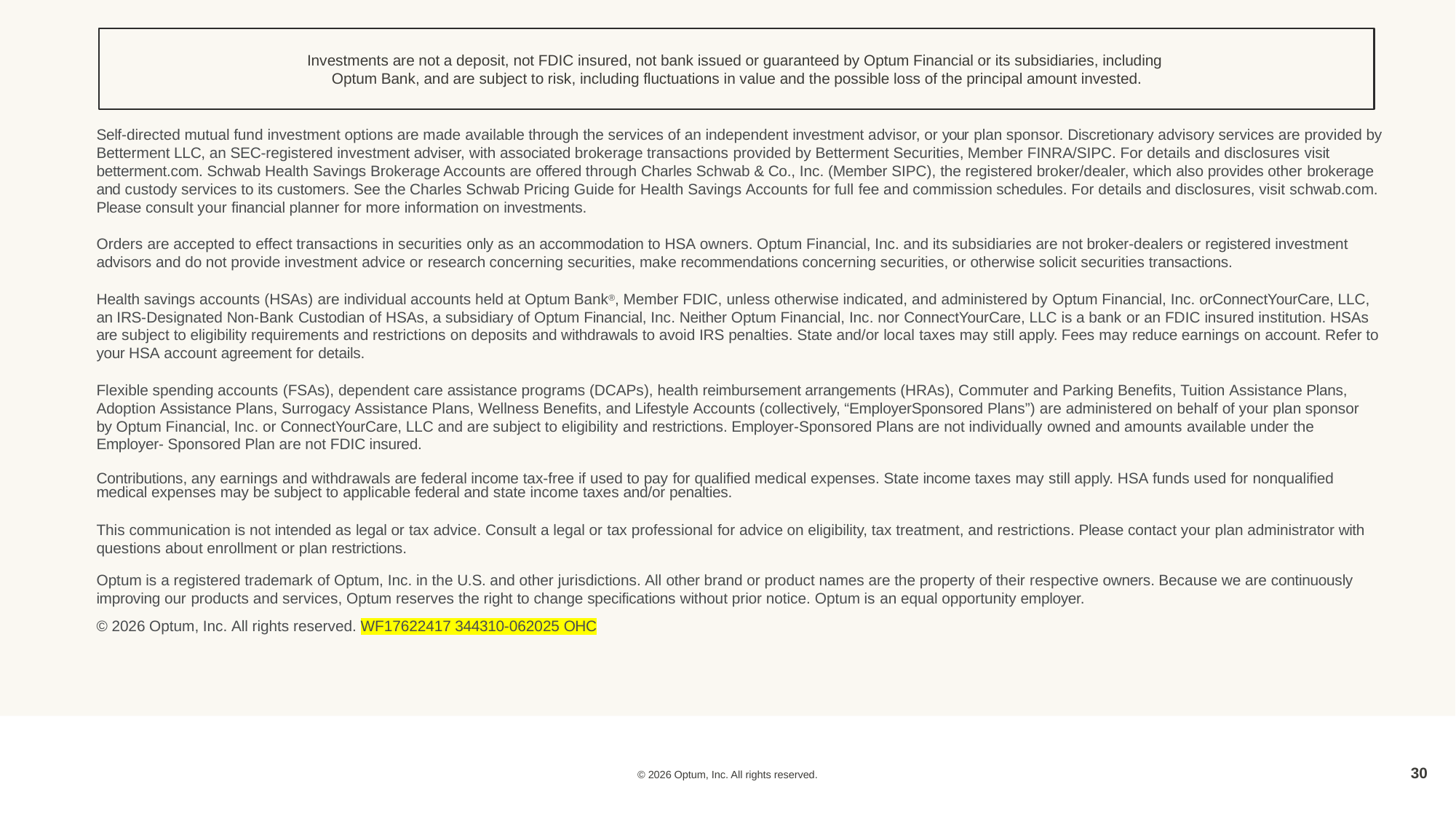

Investments are not a deposit, not FDIC insured, not bank issued or guaranteed by Optum Financial or its subsidiaries, including
Optum Bank, and are subject to risk, including fluctuations in value and the possible loss of the principal amount invested.
Self-directed mutual fund investment options are made available through the services of an independent investment advisor, or your plan sponsor. Discretionary advisory services are provided by Betterment LLC, an SEC-registered investment adviser, with associated brokerage transactions provided by Betterment Securities, Member FINRA/SIPC. For details and disclosures visit betterment.com. Schwab Health Savings Brokerage Accounts are offered through Charles Schwab & Co., Inc. (Member SIPC), the registered broker/dealer, which also provides other brokerage and custody services to its customers. See the Charles Schwab Pricing Guide for Health Savings Accounts for full fee and commission schedules. For details and disclosures, visit schwab.com. Please consult your financial planner for more information on investments.

Orders are accepted to effect transactions in securities only as an accommodation to HSA owners. Optum Financial, Inc. and its subsidiaries are not broker-dealers or registered investment advisors and do not provide investment advice or research concerning securities, make recommendations concerning securities, or otherwise solicit securities transactions.

Health savings accounts (HSAs) are individual accounts held at Optum Bank®, Member FDIC, unless otherwise indicated, and administered by Optum Financial, Inc. orConnectYourCare, LLC, an IRS-Designated Non-Bank Custodian of HSAs, a subsidiary of Optum Financial, Inc. Neither Optum Financial, Inc. nor ConnectYourCare, LLC is a bank or an FDIC insured institution. HSAs are subject to eligibility requirements and restrictions on deposits and withdrawals to avoid IRS penalties. State and/or local taxes may still apply. Fees may reduce earnings on account. Refer to your HSA account agreement for details.

Flexible spending accounts (FSAs), dependent care assistance programs (DCAPs), health reimbursement arrangements (HRAs), Commuter and Parking Benefits, Tuition Assistance Plans, Adoption Assistance Plans, Surrogacy Assistance Plans, Wellness Benefits, and Lifestyle Accounts (collectively, “EmployerSponsored Plans”) are administered on behalf of your plan sponsor by Optum Financial, Inc. or ConnectYourCare, LLC and are subject to eligibility and restrictions. Employer-Sponsored Plans are not individually owned and amounts available under the Employer- Sponsored Plan are not FDIC insured.

Contributions, any earnings and withdrawals are federal income tax-free if used to pay for qualified medical expenses. State income taxes may still apply. HSA funds used for nonqualified medical expenses may be subject to applicable federal and state income taxes and/or penalties.

This communication is not intended as legal or tax advice. Consult a legal or tax professional for advice on eligibility, tax treatment, and restrictions. Please contact your plan administrator with questions about enrollment or plan restrictions.
Optum is a registered trademark of Optum, Inc. in the U.S. and other jurisdictions. All other brand or product names are the property of their respective owners. Because we are continuously improving our products and services, Optum reserves the right to change specifications without prior notice. Optum is an equal opportunity employer.
© 2026 Optum, Inc. All rights reserved. WF17622417 344310-062025 OHC